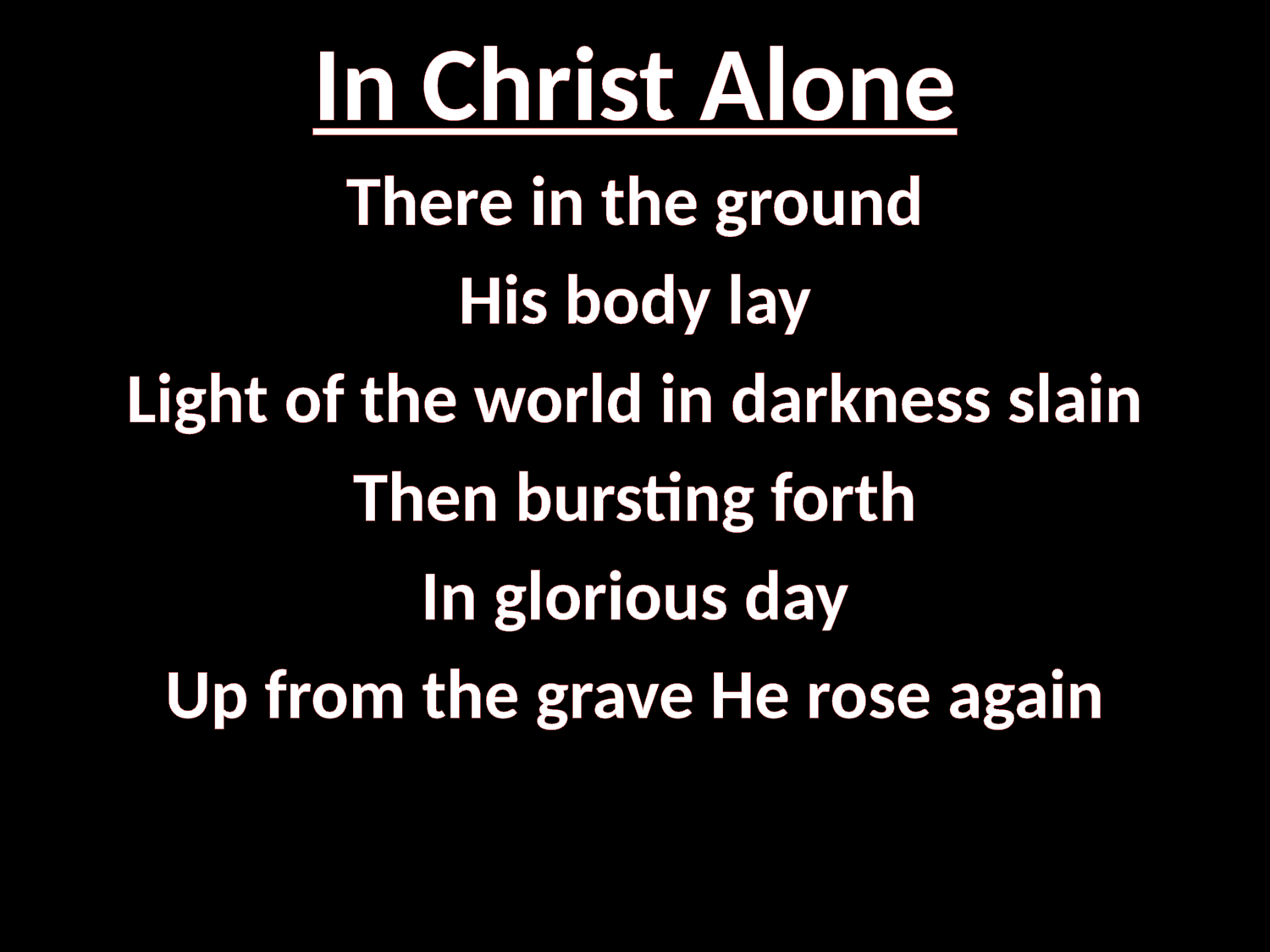

# In Christ Alone
There in the ground
His body lay
Light of the world in darkness slain
Then bursting forth
In glorious day
Up from the grave He rose again